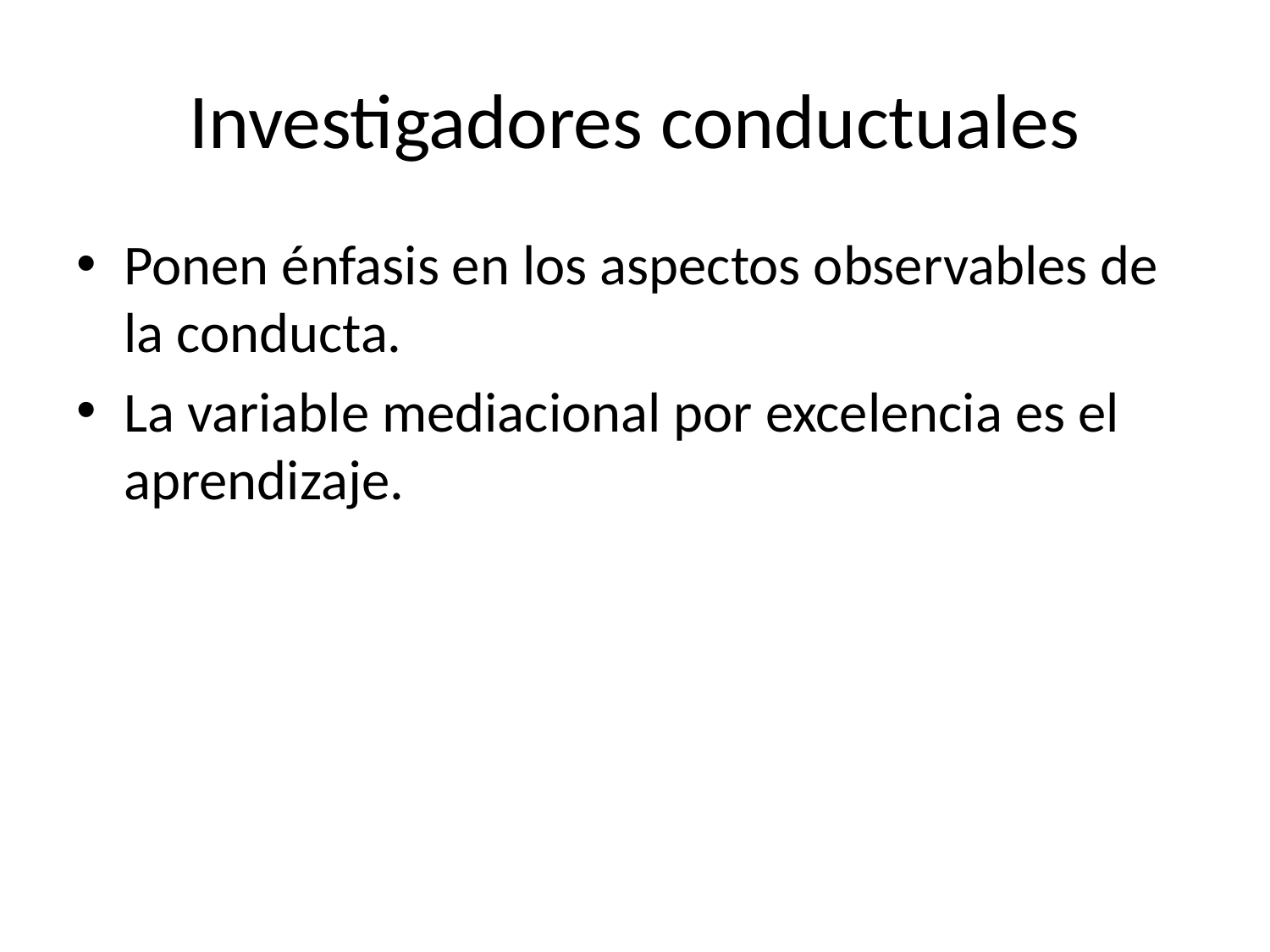

# Investigadores conductuales
Ponen énfasis en los aspectos observables de la conducta.
La variable mediacional por excelencia es el aprendizaje.